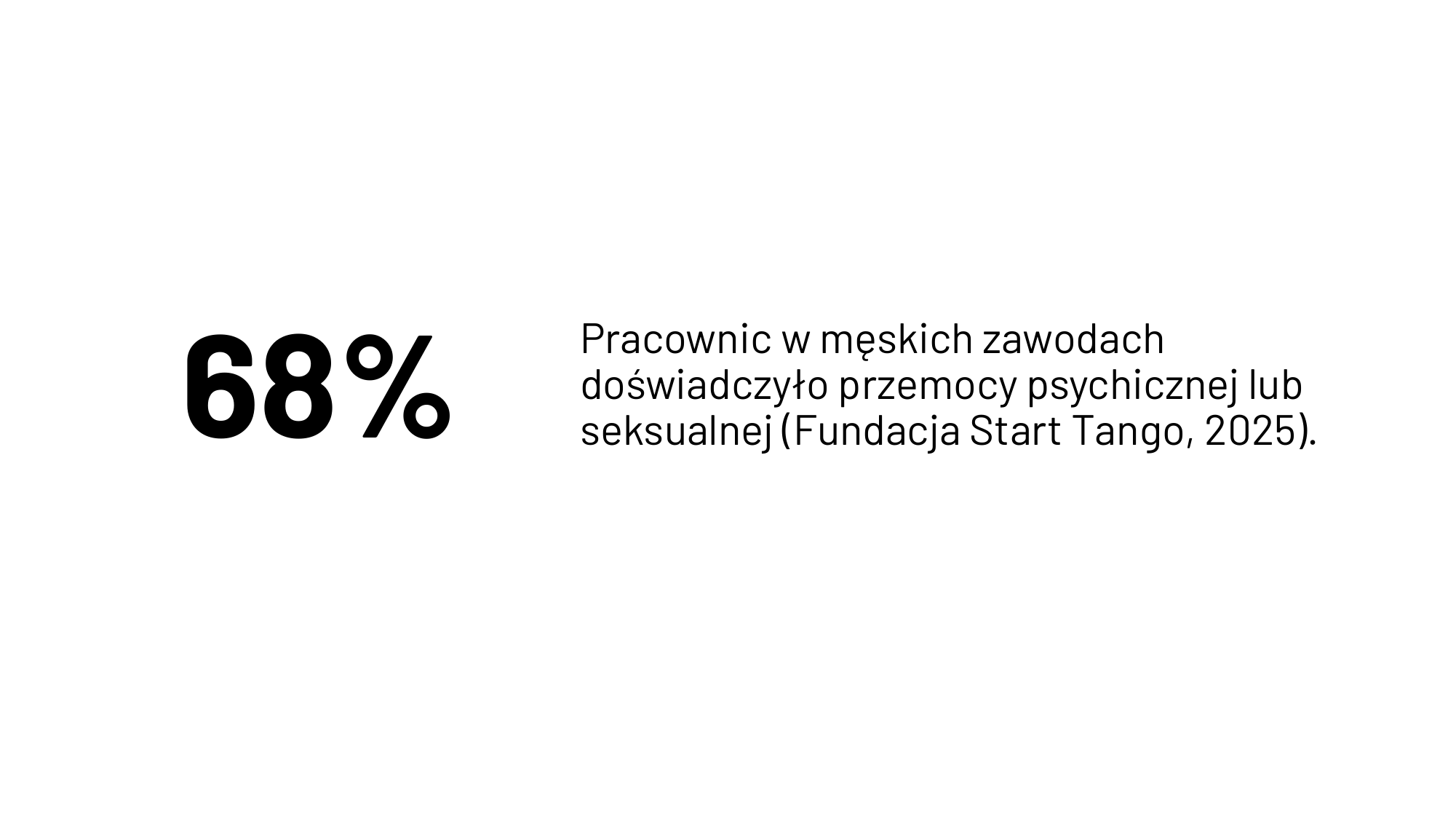

# 68%

Pracownic w męskich zawodach doświadczyło przemocy psychicznej lub seksualnej (Fundacja Start Tango, 2025).